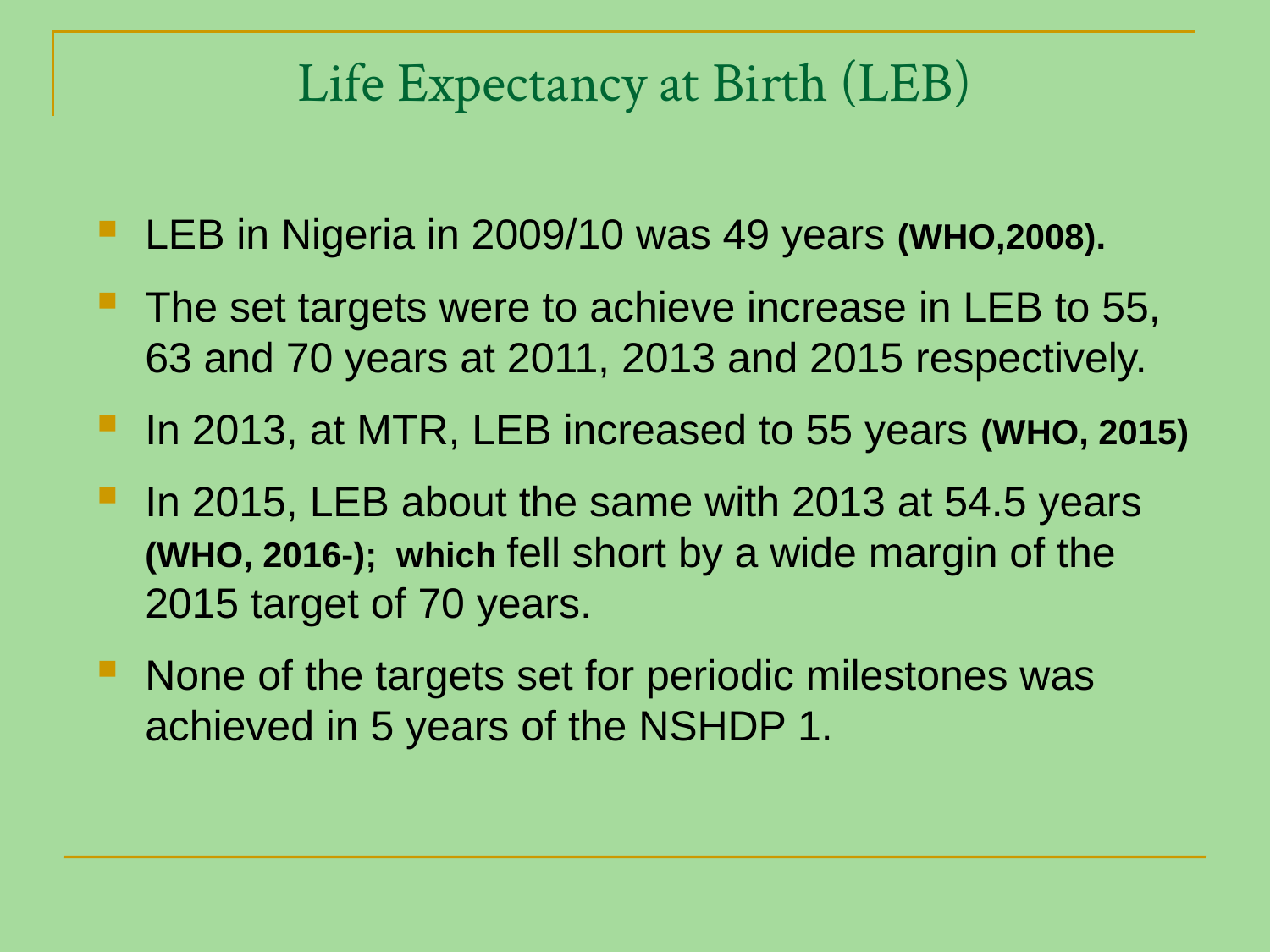

# Life Expectancy at Birth (LEB)
LEB in Nigeria in 2009/10 was 49 years (WHO,2008).
The set targets were to achieve increase in LEB to 55, 63 and 70 years at 2011, 2013 and 2015 respectively.
In 2013, at MTR, LEB increased to 55 years (WHO, 2015)
In 2015, LEB about the same with 2013 at 54.5 years (WHO, 2016-);  which fell short by a wide margin of the 2015 target of 70 years.
None of the targets set for periodic milestones was achieved in 5 years of the NSHDP 1.